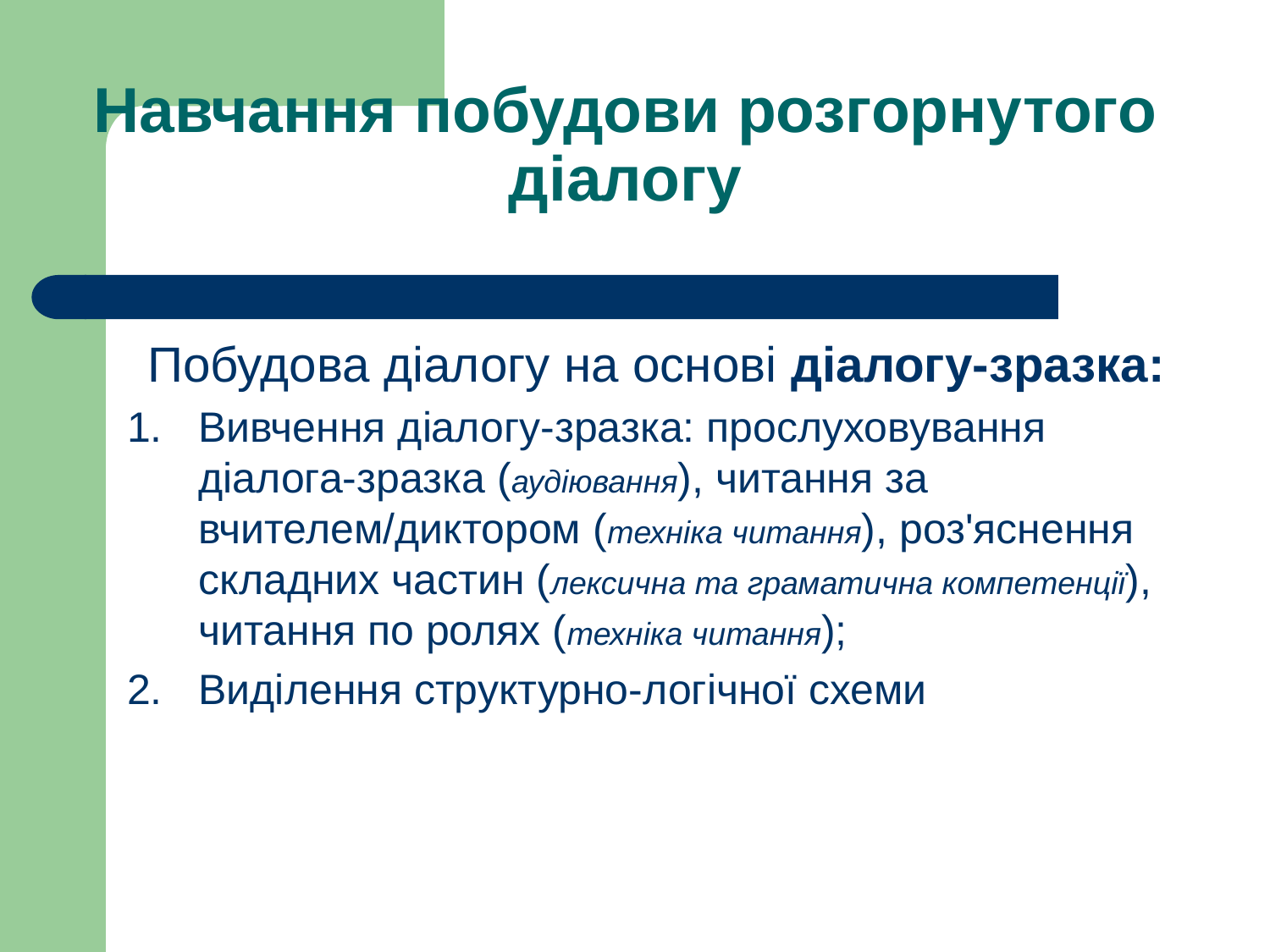

Навчання побудови розгорнутого діалогу
	Побудова діалогу на основі діалогу-зразка:
Вивчення діалогу-зразка: прослуховування діалога-зразка (аудіювання), читання за вчителем/диктором (техніка читання), роз'яснення складних частин (лексична та граматична компетенції), читання по ролях (техніка читання);
Виділення структурно-логічної схеми